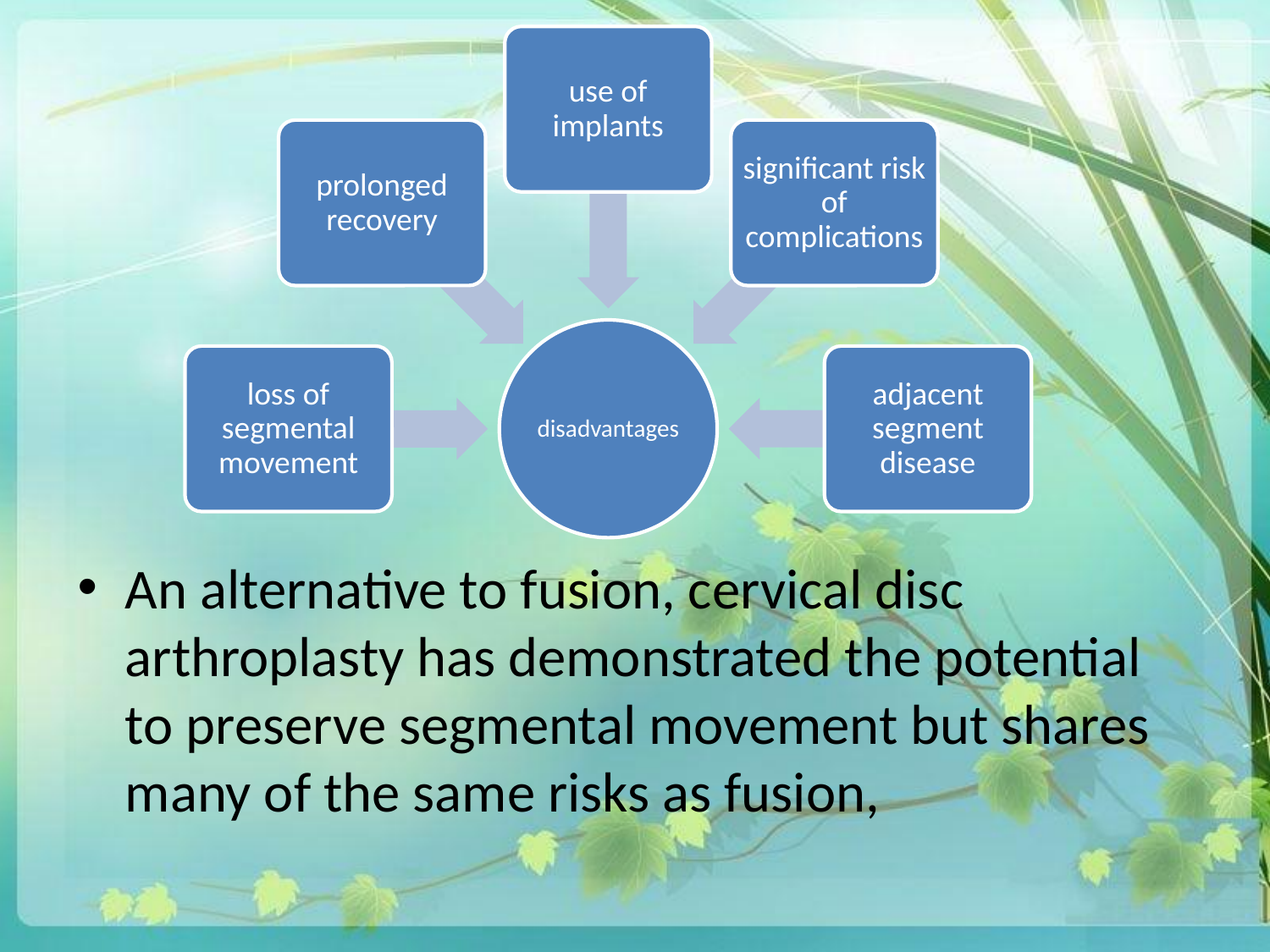

disadvantages
loss of segmental movement
prolonged recovery
use of implants
significant risk of complications
adjacent segment disease
#
An alternative to fusion, cervical disc arthroplasty has demonstrated the potential to preserve segmental movement but shares many of the same risks as fusion,